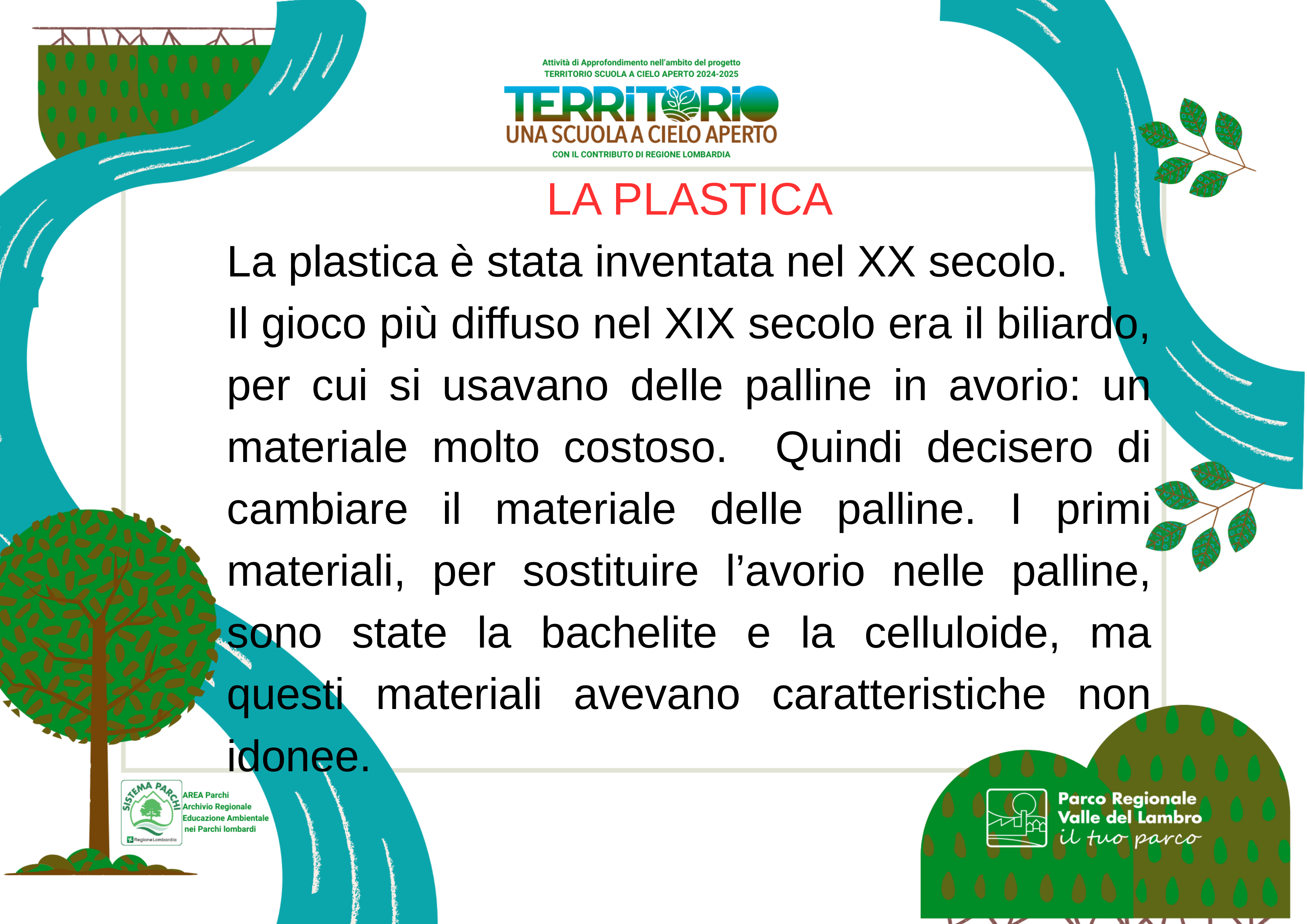

LA PLASTICA
La plastica è stata inventata nel XX secolo.
Il gioco più diffuso nel XIX secolo era il biliardo, per cui si usavano delle palline in avorio: un materiale molto costoso.  Quindi decisero di cambiare il materiale delle palline. I primi materiali, per sostituire l’avorio nelle palline, sono state la bachelite e la celluloide, ma questi materiali avevano caratteristiche non idonee.